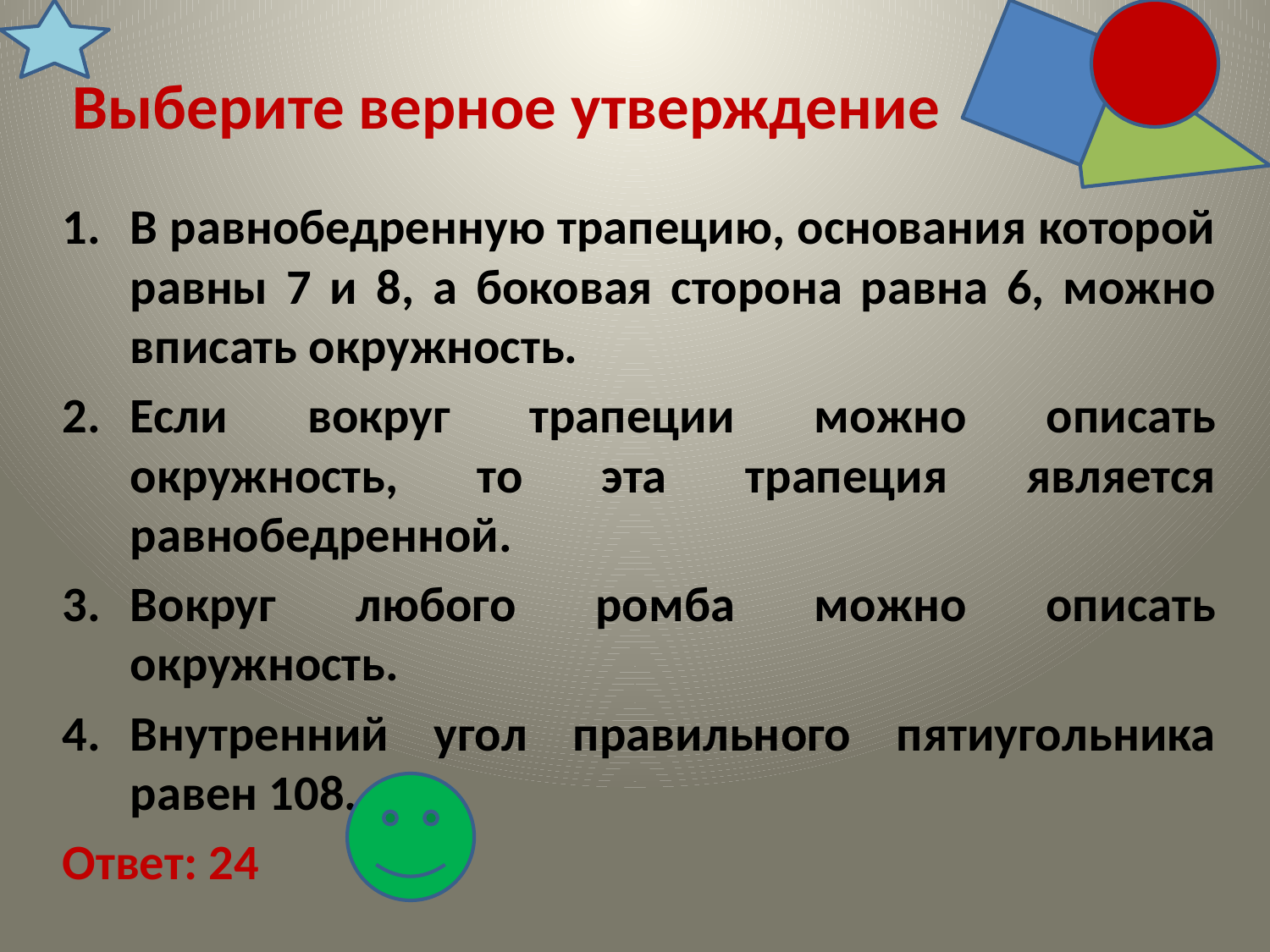

# Выберите верное утверждение
В равнобедренную трапецию, основания которой равны 7 и 8, а боковая сторона равна 6, можно вписать окружность.
Если вокруг трапеции можно описать окружность, то эта трапеция является равнобедренной.
Вокруг любого ромба можно описать окружность.
Внутренний угол правильного пятиугольника равен 108.
Ответ: 24